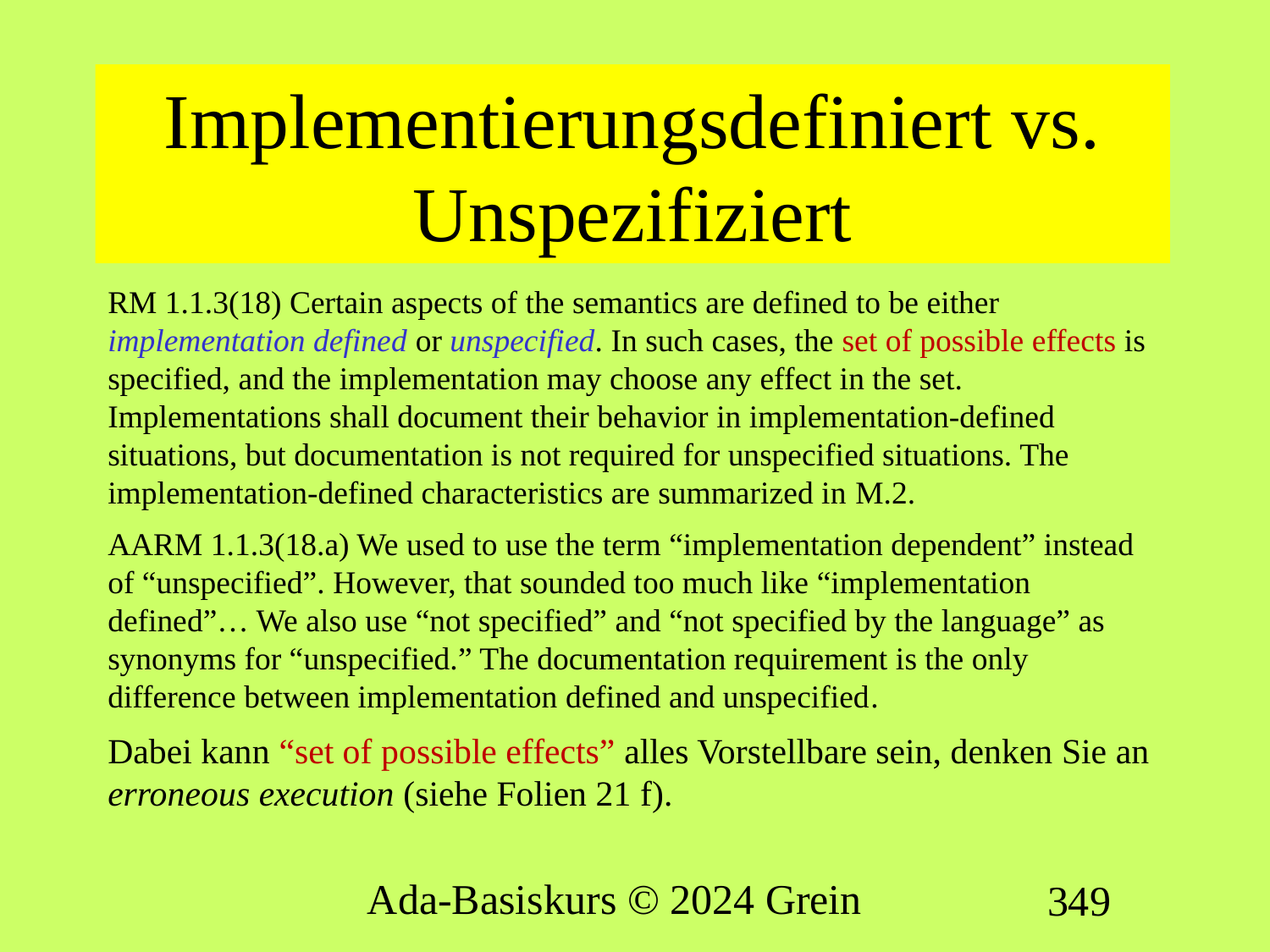

# Implementierungsdefiniert vs. Unspezifiziert
RM 1.1.3(18) Certain aspects of the semantics are defined to be either implementation defined or unspecified. In such cases, the set of possible effects is specified, and the implementation may choose any effect in the set. Implementations shall document their behavior in implementation-defined situations, but documentation is not required for unspecified situations. The implementation-defined characteristics are summarized in M.2.
AARM 1.1.3(18.a) We used to use the term “implementation dependent” instead of “unspecified”. However, that sounded too much like “implementation defined”… We also use “not specified” and “not specified by the language” as synonyms for “unspecified.” The documentation requirement is the only difference between implementation defined and unspecified.
Dabei kann “set of possible effects” alles Vorstellbare sein, denken Sie an erroneous execution (siehe Folien 21 f).
Ada-Basiskurs © 2024 Grein
349